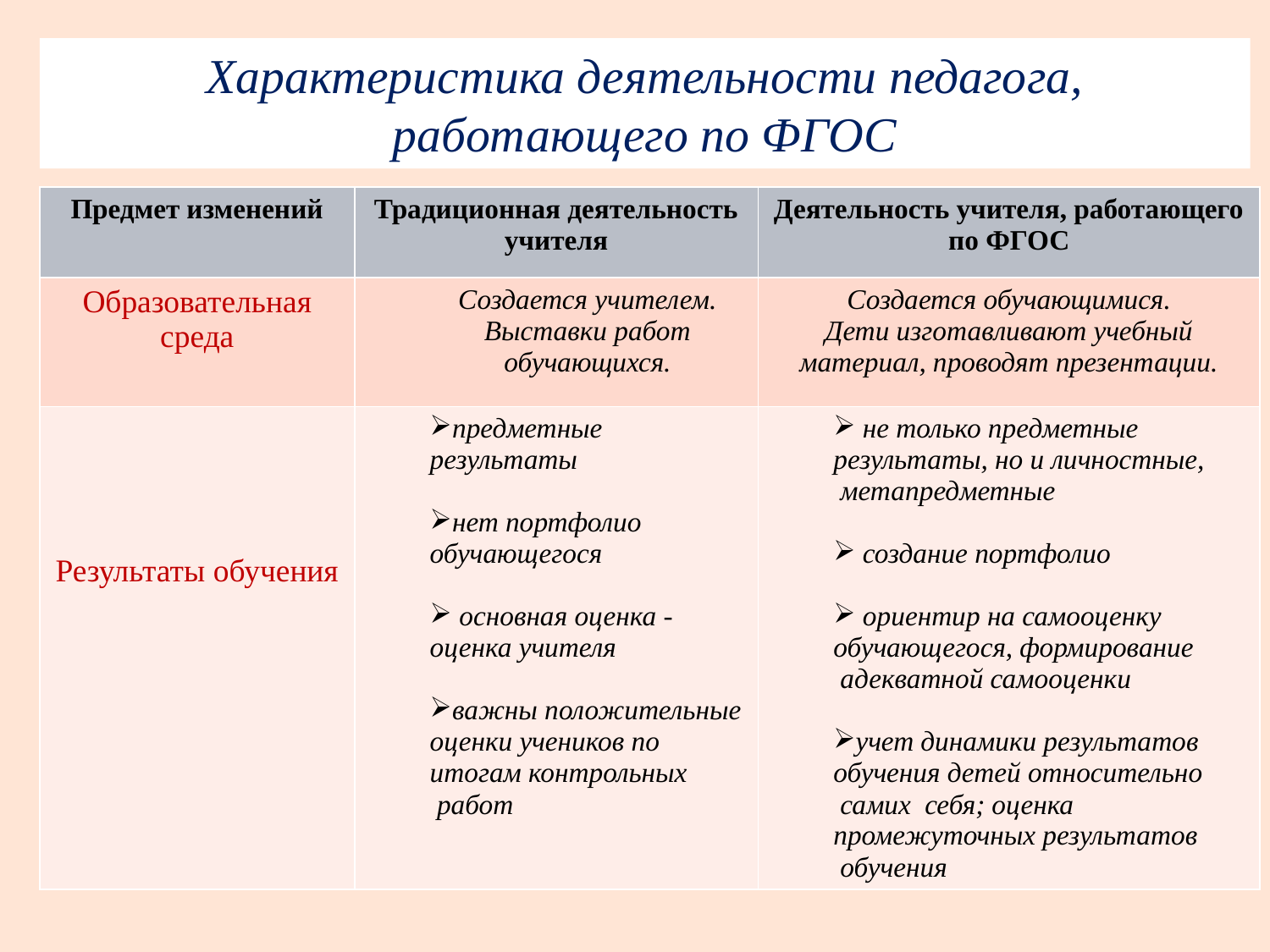

# Характеристика деятельности педагога, работающего по ФГОС
| Предмет изменений | Традиционная деятельность учителя | Деятельность учителя, работающего по ФГОС |
| --- | --- | --- |
| Образовательная среда | Создается учителем. Выставки работ обучающихся. | Создается обучающимися. Дети изготавливают учебный материал, проводят презентации. |
| Результаты обучения | предметные результаты нет портфолио обучающегося основная оценка - оценка учителя важны положительные оценки учеников по итогам контрольных работ | не только предметные результаты, но и личностные, метапредметные создание портфолио ориентир на самооценку обучающегося, формирование адекватной самооценки учет динамики результатов обучения детей относительно самих себя; оценка промежуточных результатов обучения |